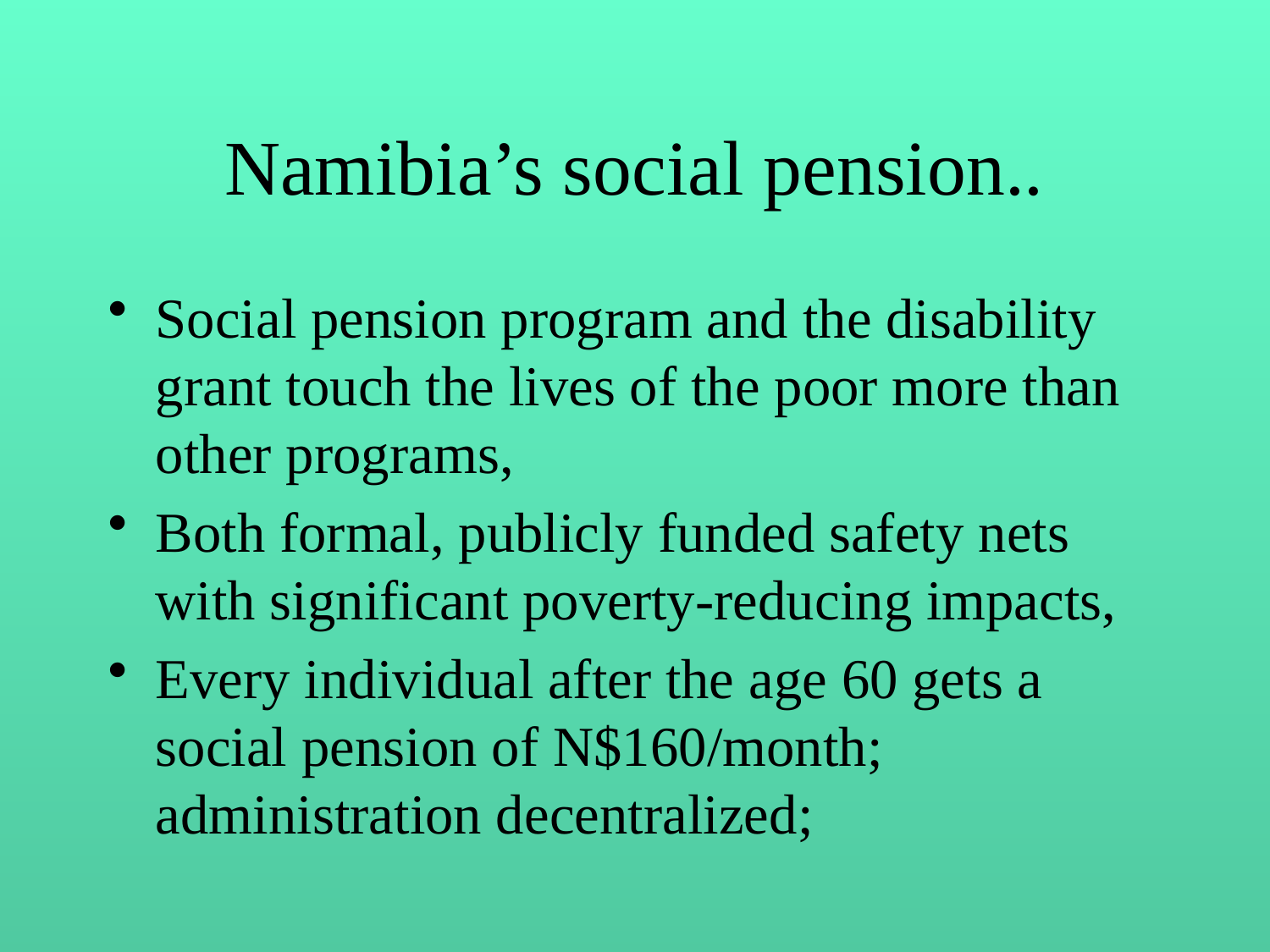

# Namibia’s social pension..
Social pension program and the disability grant touch the lives of the poor more than other programs,
Both formal, publicly funded safety nets with significant poverty-reducing impacts,
Every individual after the age 60 gets a social pension of N$160/month; administration decentralized;